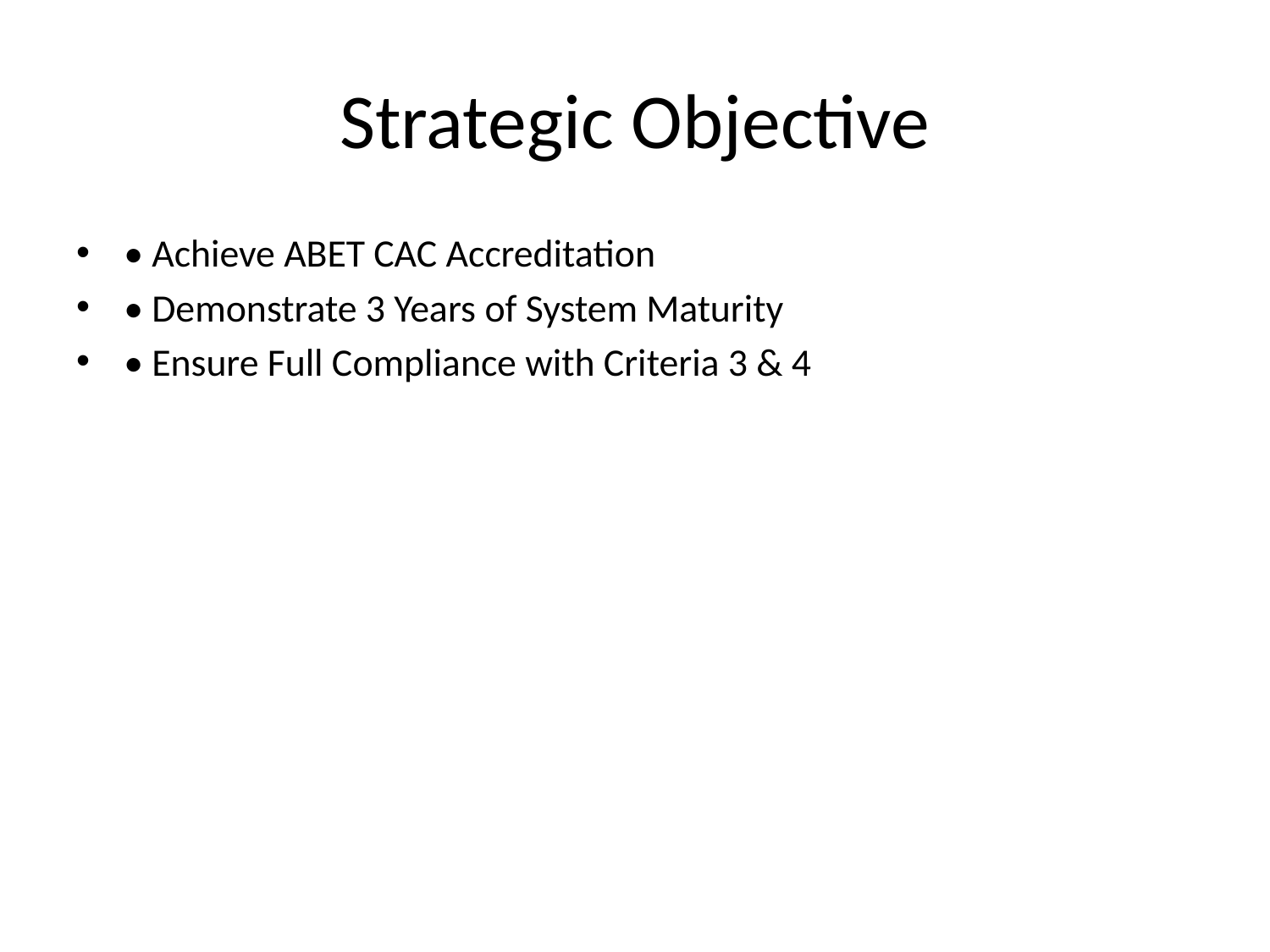

# Strategic Objective
• Achieve ABET CAC Accreditation
• Demonstrate 3 Years of System Maturity
• Ensure Full Compliance with Criteria 3 & 4